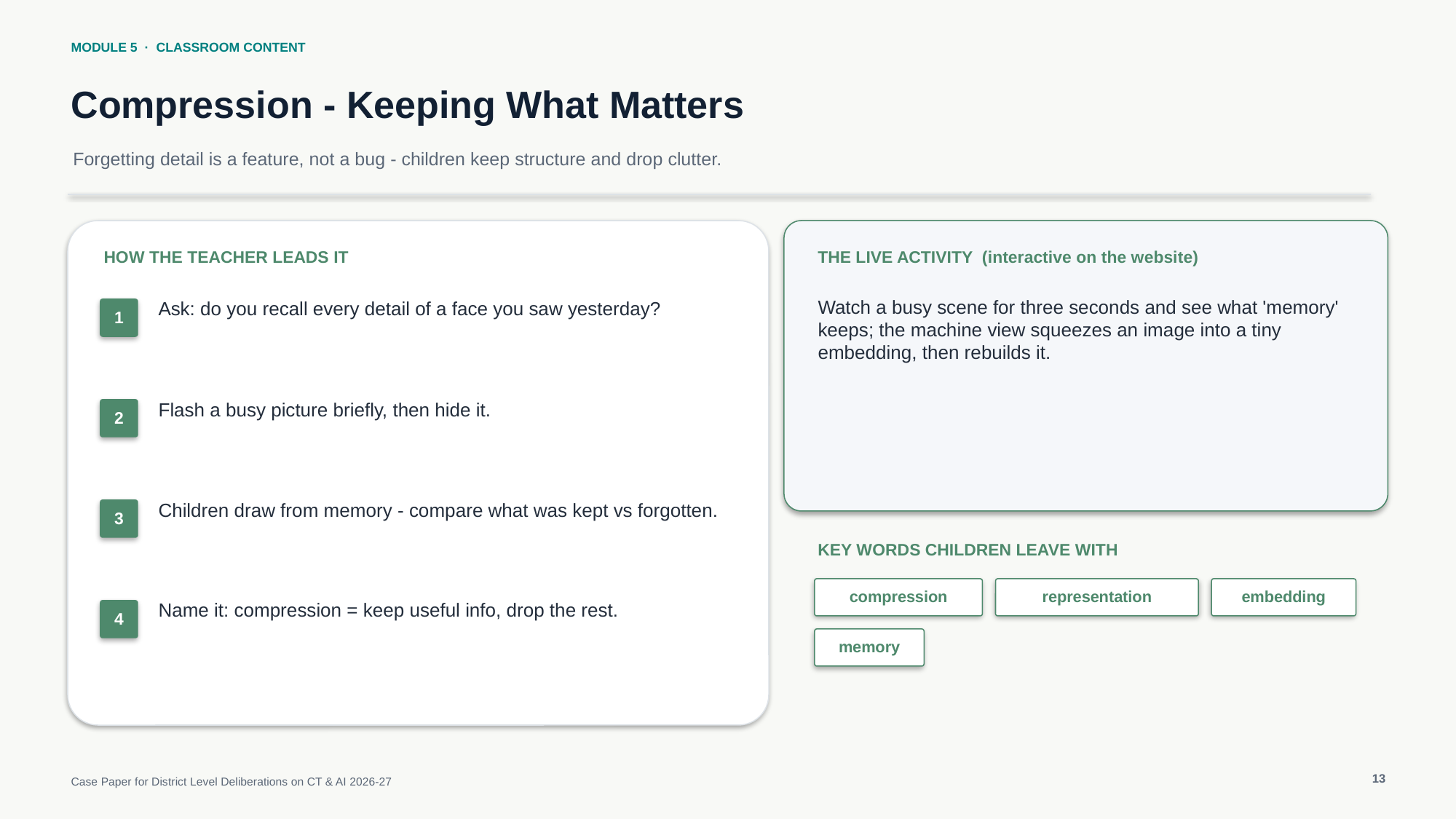

MODULE 5  ·  CLASSROOM CONTENT
Compression - Keeping What Matters
Forgetting detail is a feature, not a bug - children keep structure and drop clutter.

HOW THE TEACHER LEADS IT
THE LIVE ACTIVITY  (interactive on the website)
Watch a busy scene for three seconds and see what 'memory' keeps; the machine view squeezes an image into a tiny embedding, then rebuilds it.
Ask: do you recall every detail of a face you saw yesterday?

1
Flash a busy picture briefly, then hide it.

2
Children draw from memory - compare what was kept vs forgotten.

3
KEY WORDS CHILDREN LEAVE WITH

compression
representation
embedding
Name it: compression = keep useful info, drop the rest.

4

memory
13
Case Paper for District Level Deliberations on CT & AI 2026-27